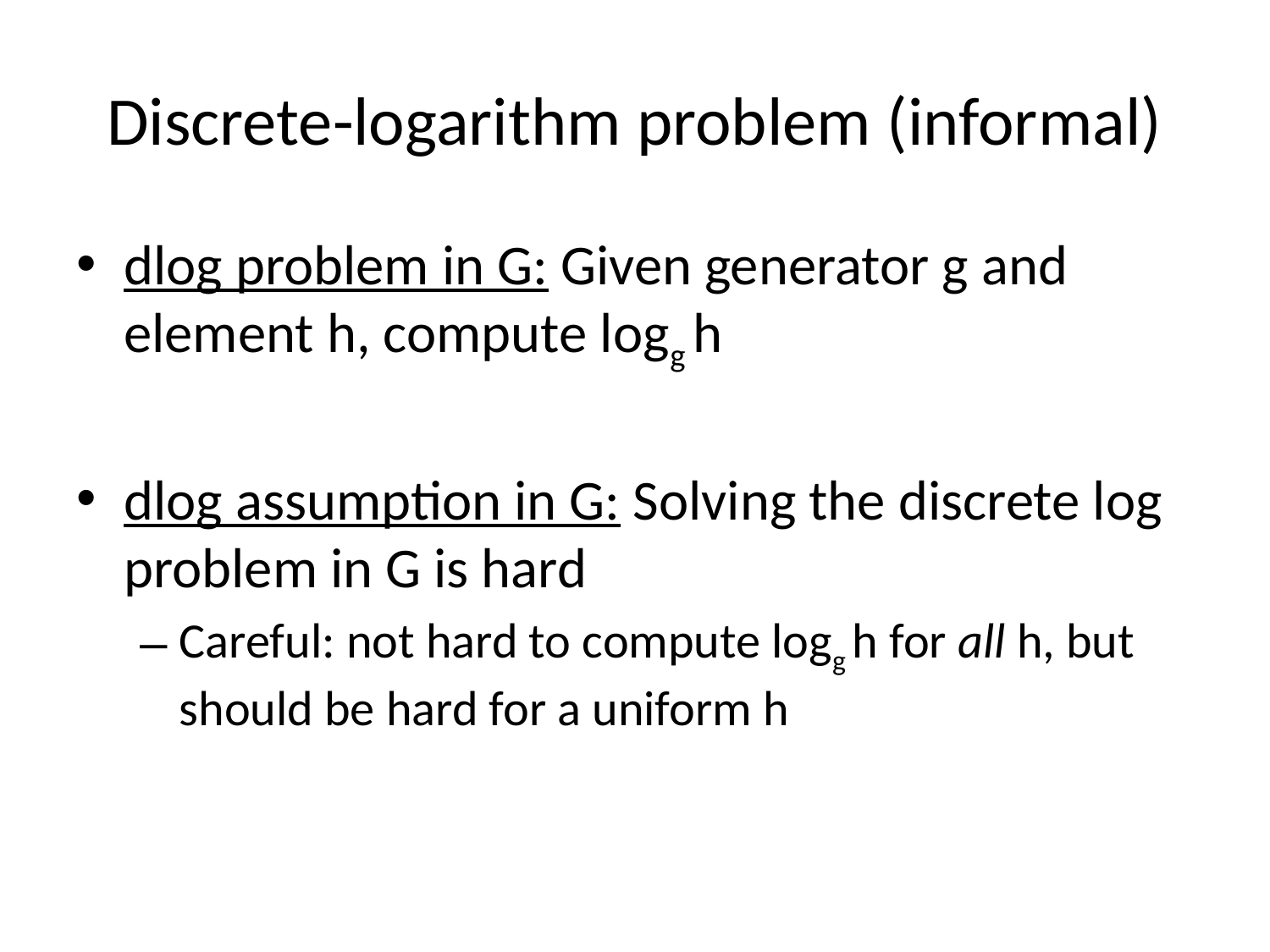

# Discrete-logarithm problem (informal)
dlog problem in G: Given generator g and element h, compute logg h

dlog assumption in G: Solving the discrete log problem in G is hard
Careful: not hard to compute logg h for all h, but should be hard for a uniform h